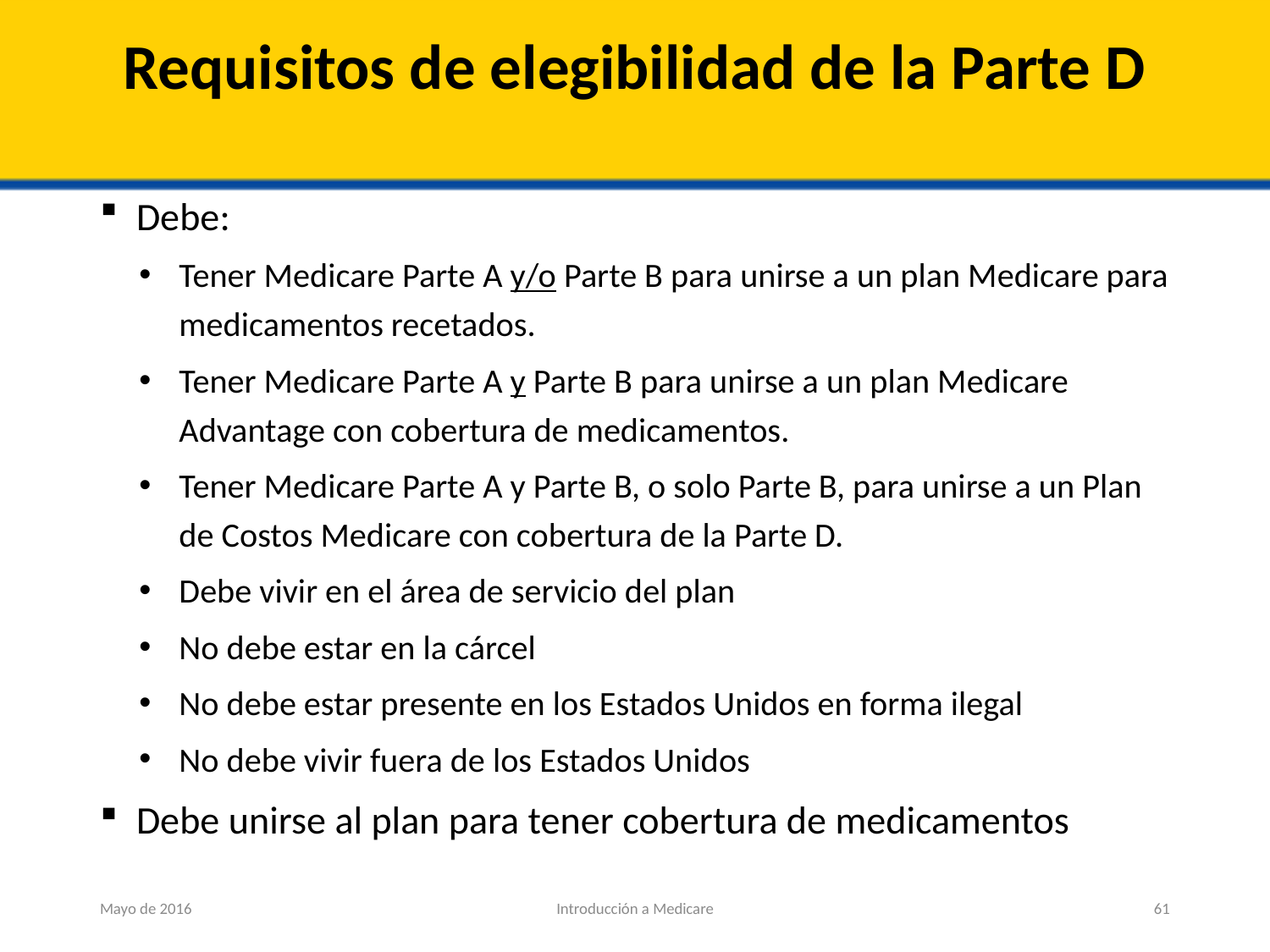

# Requisitos de elegibilidad de la Parte D
Debe:
Tener Medicare Parte A y/o Parte B para unirse a un plan Medicare para medicamentos recetados.
Tener Medicare Parte A y Parte B para unirse a un plan Medicare Advantage con cobertura de medicamentos.
Tener Medicare Parte A y Parte B, o solo Parte B, para unirse a un Plan de Costos Medicare con cobertura de la Parte D.
Debe vivir en el área de servicio del plan
No debe estar en la cárcel
No debe estar presente en los Estados Unidos en forma ilegal
No debe vivir fuera de los Estados Unidos
Debe unirse al plan para tener cobertura de medicamentos
Mayo de 2016
Introducción a Medicare
61